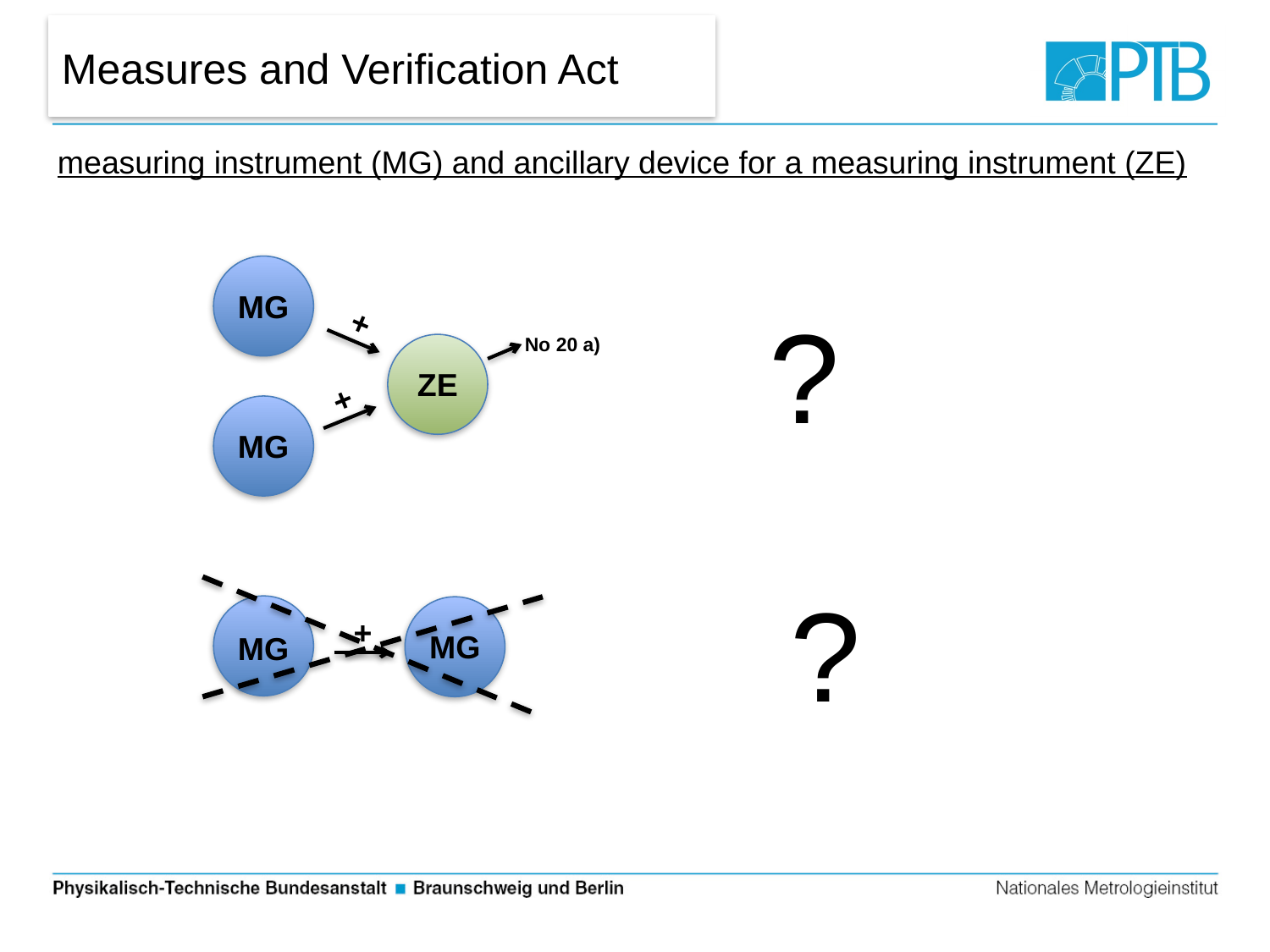

Measures and Verification Act
measuring instrument (MG) and ancillary device for a measuring instrument (ZE)

MG
+
No 20 a)

ZE
+

MG
?
?

MG

MG
+